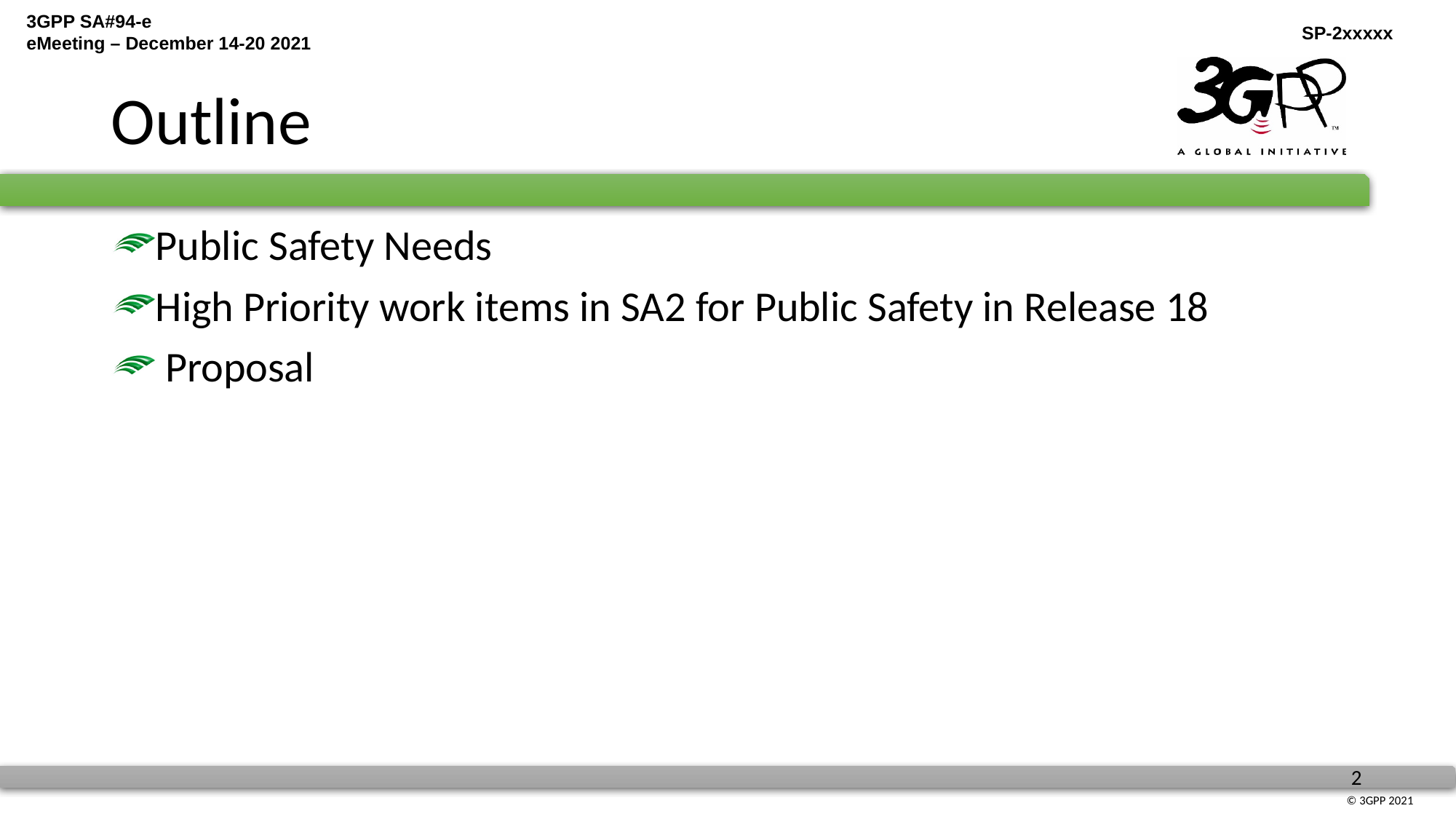

# Outline
Public Safety Needs
High Priority work items in SA2 for Public Safety in Release 18
 Proposal